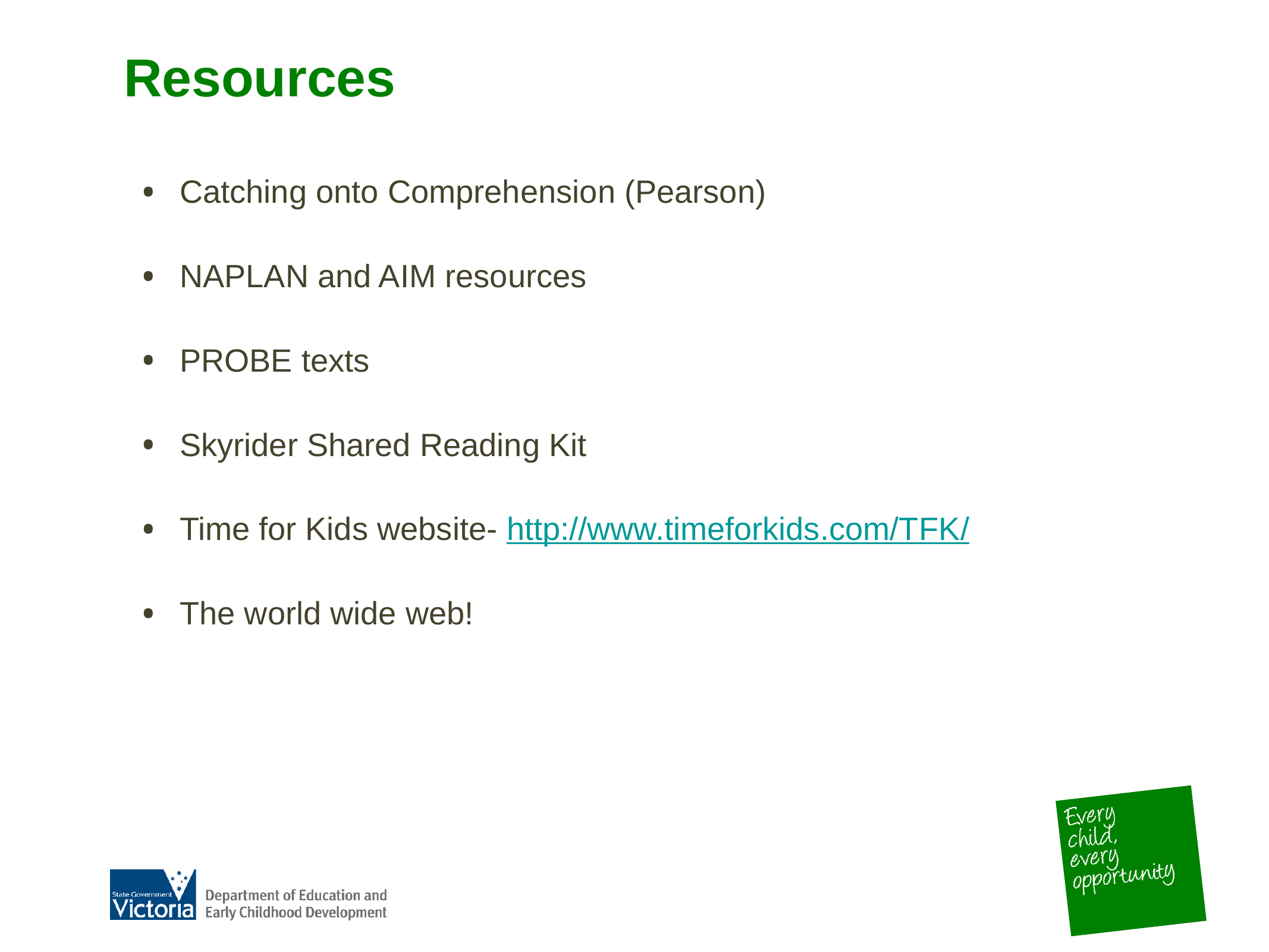

# Resources
Catching onto Comprehension (Pearson)
NAPLAN and AIM resources
PROBE texts
Skyrider Shared Reading Kit
Time for Kids website- http://www.timeforkids.com/TFK/
The world wide web!